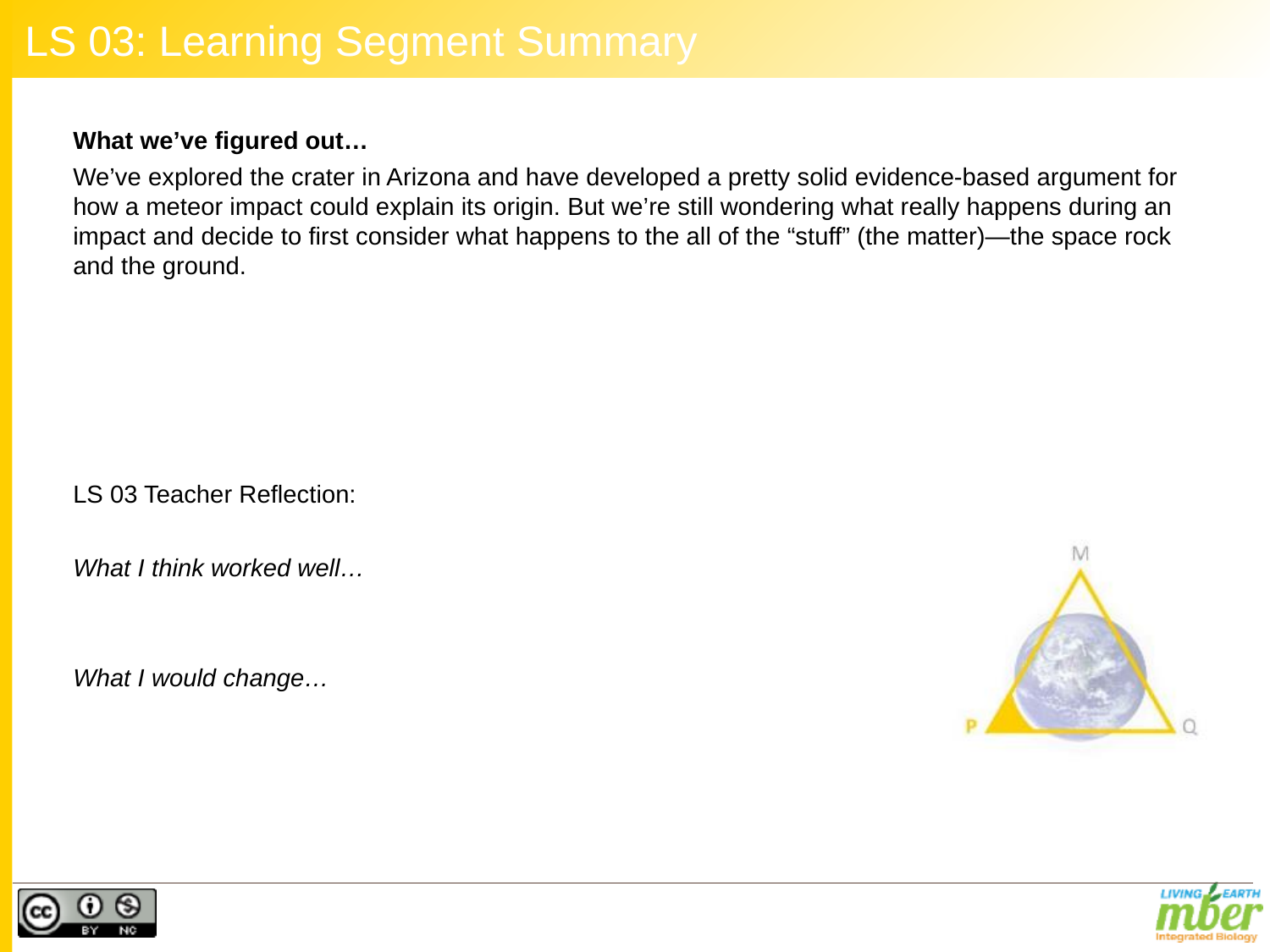

# LS 03: Learning Segment Summary
What we’ve figured out…
We’ve explored the crater in Arizona and have developed a pretty solid evidence-based argument for how a meteor impact could explain its origin. But we’re still wondering what really happens during an impact and decide to first consider what happens to the all of the “stuff” (the matter)—the space rock and the ground.

LS 03 Teacher Reflection:

What I think worked well…

What I would change…